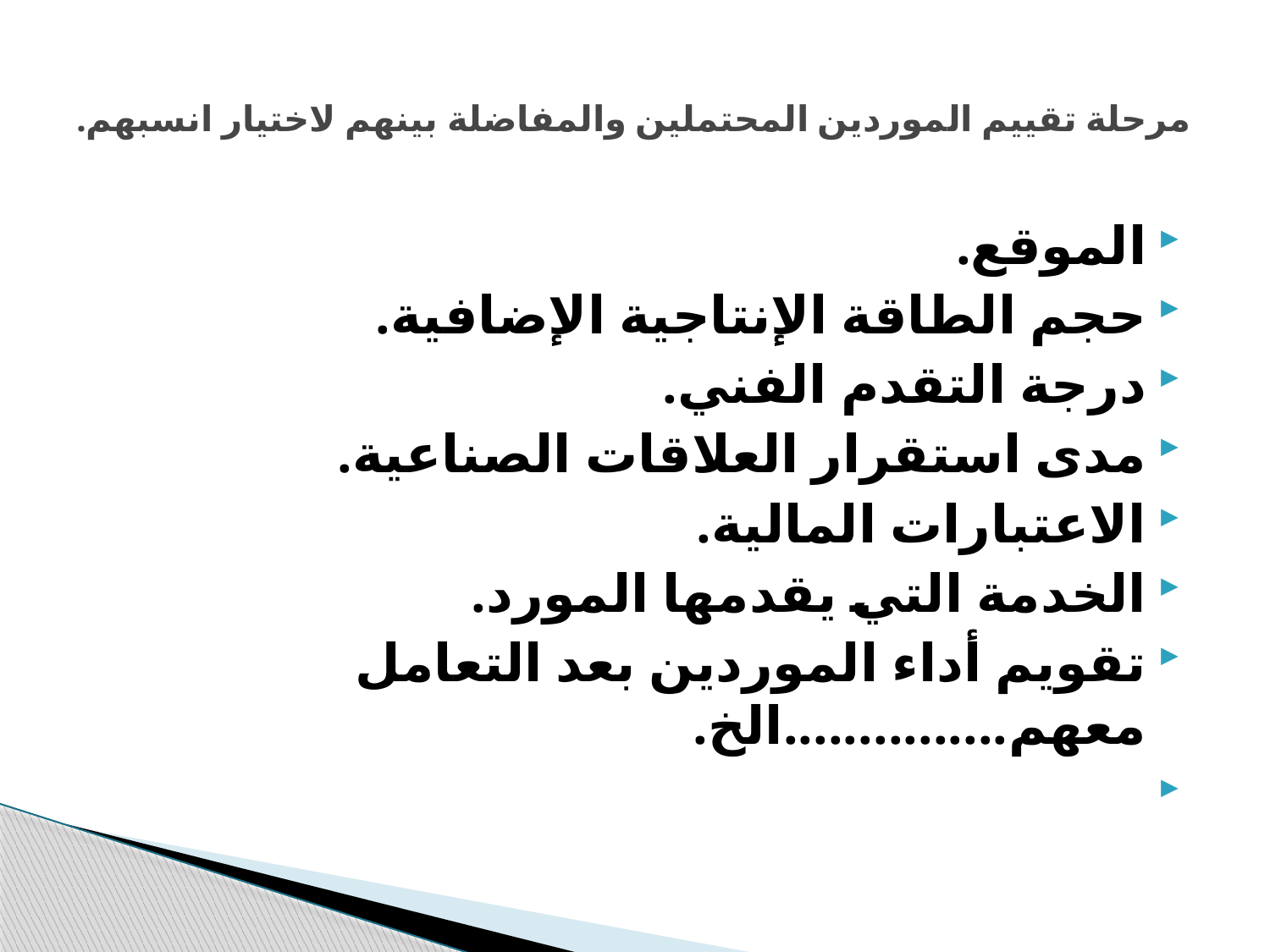

# مرحلة تقييم الموردين المحتملين والمفاضلة بينهم لاختيار انسبهم.
الموقع.
حجم الطاقة الإنتاجية الإضافية.
درجة التقدم الفني.
مدى استقرار العلاقات الصناعية.
الاعتبارات المالية.
الخدمة التي يقدمها المورد.
تقويم أداء الموردين بعد التعامل معهم...............الخ.